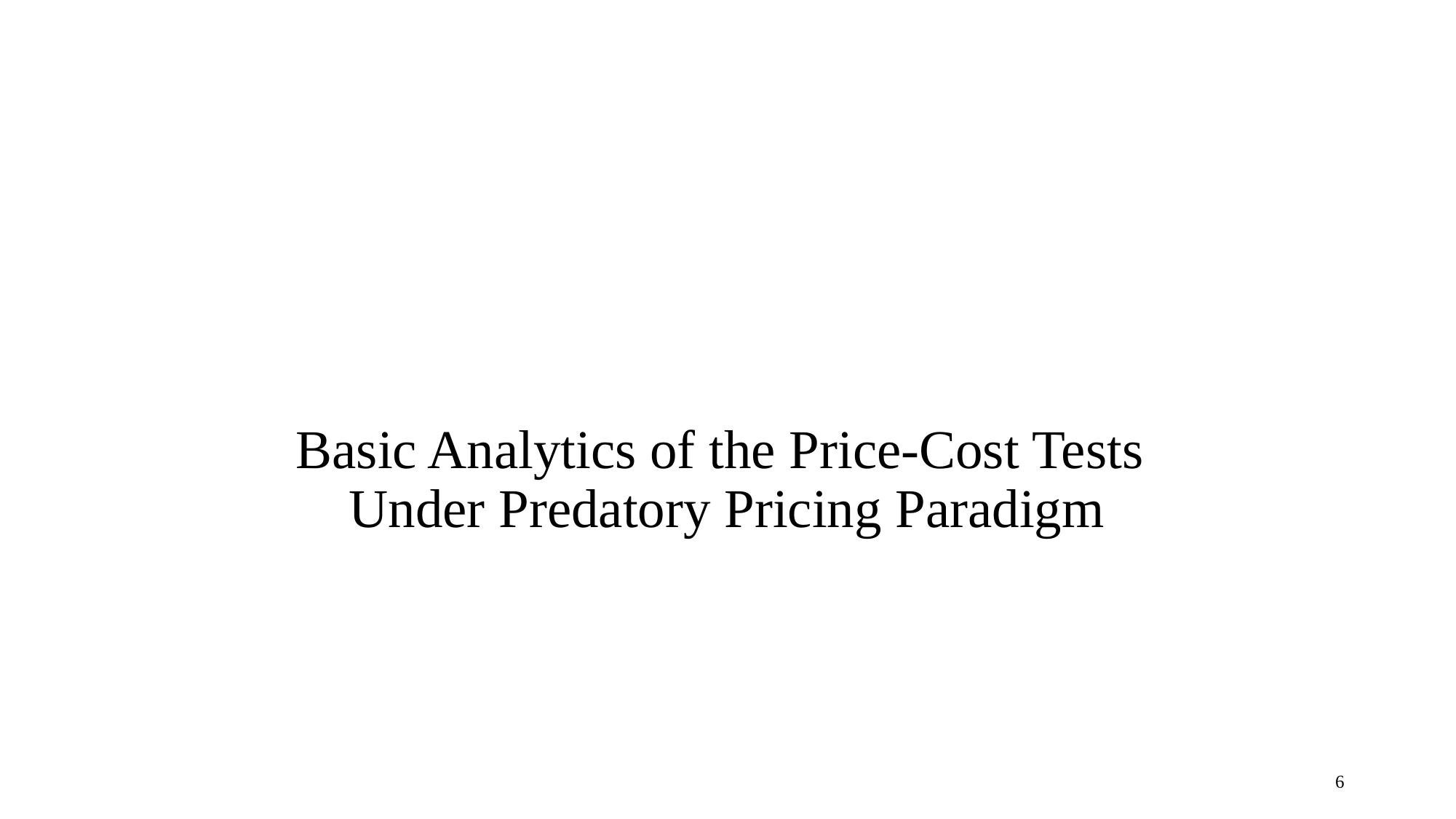

# Basic Analytics of the Price-Cost Tests Under Predatory Pricing Paradigm

6